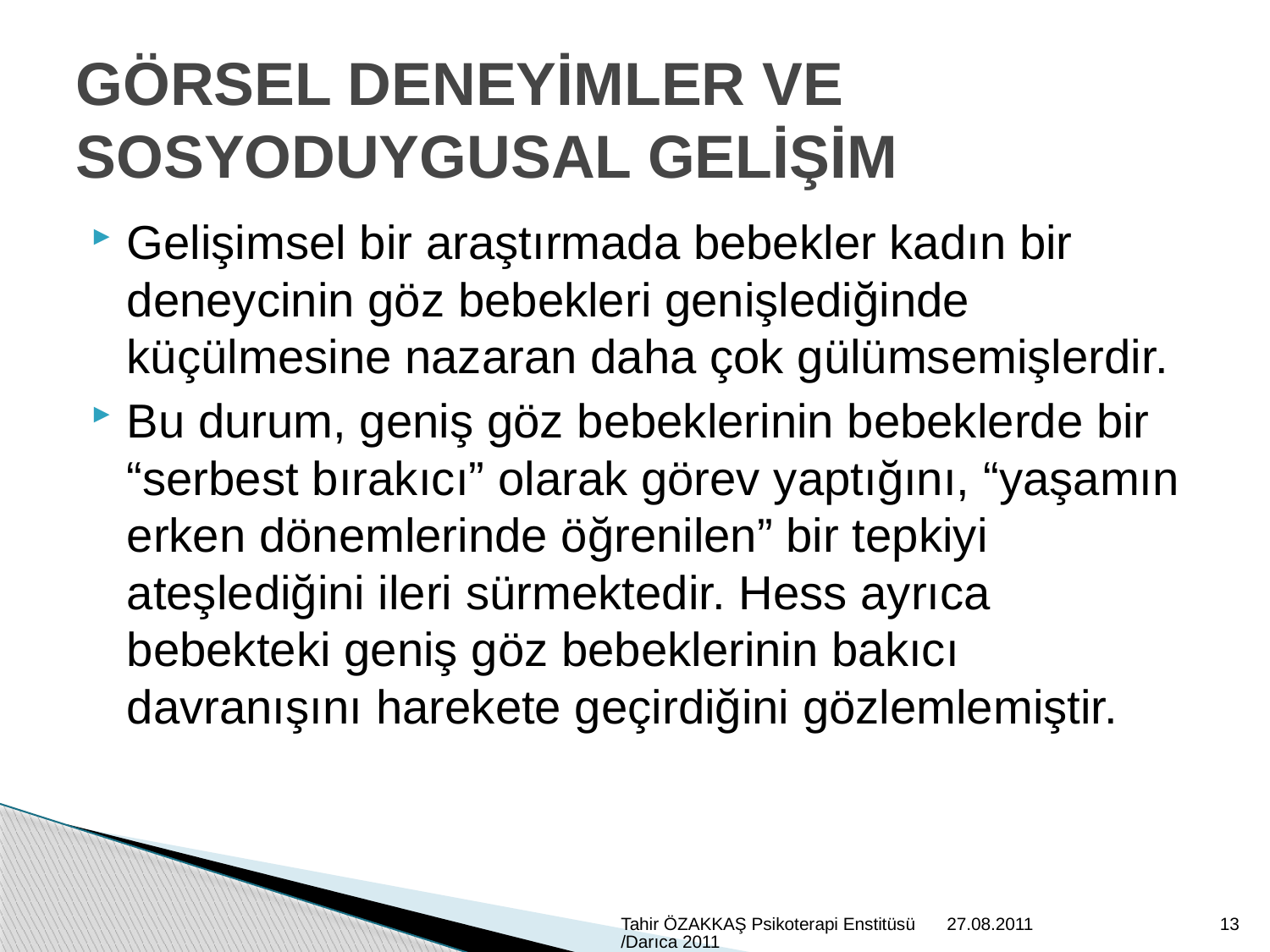

# GÖRSEL DENEYİMLER VE SOSYODUYGUSAL GELİŞİM
Gelişimsel bir araştırmada bebekler kadın bir deneycinin göz bebekleri genişlediğinde küçülmesine nazaran daha çok gülümsemişlerdir.
Bu durum, geniş göz bebeklerinin bebeklerde bir “serbest bırakıcı” olarak görev yaptığını, “yaşamın erken dönemlerinde öğrenilen” bir tepkiyi ateşlediğini ileri sürmektedir. Hess ayrıca bebekteki geniş göz bebeklerinin bakıcı davranışını harekete geçirdiğini gözlemlemiştir.

Tahir ÖZAKKAŞ Psikoterapi Enstitüsü /Darıca 2011
27.08.2011
13